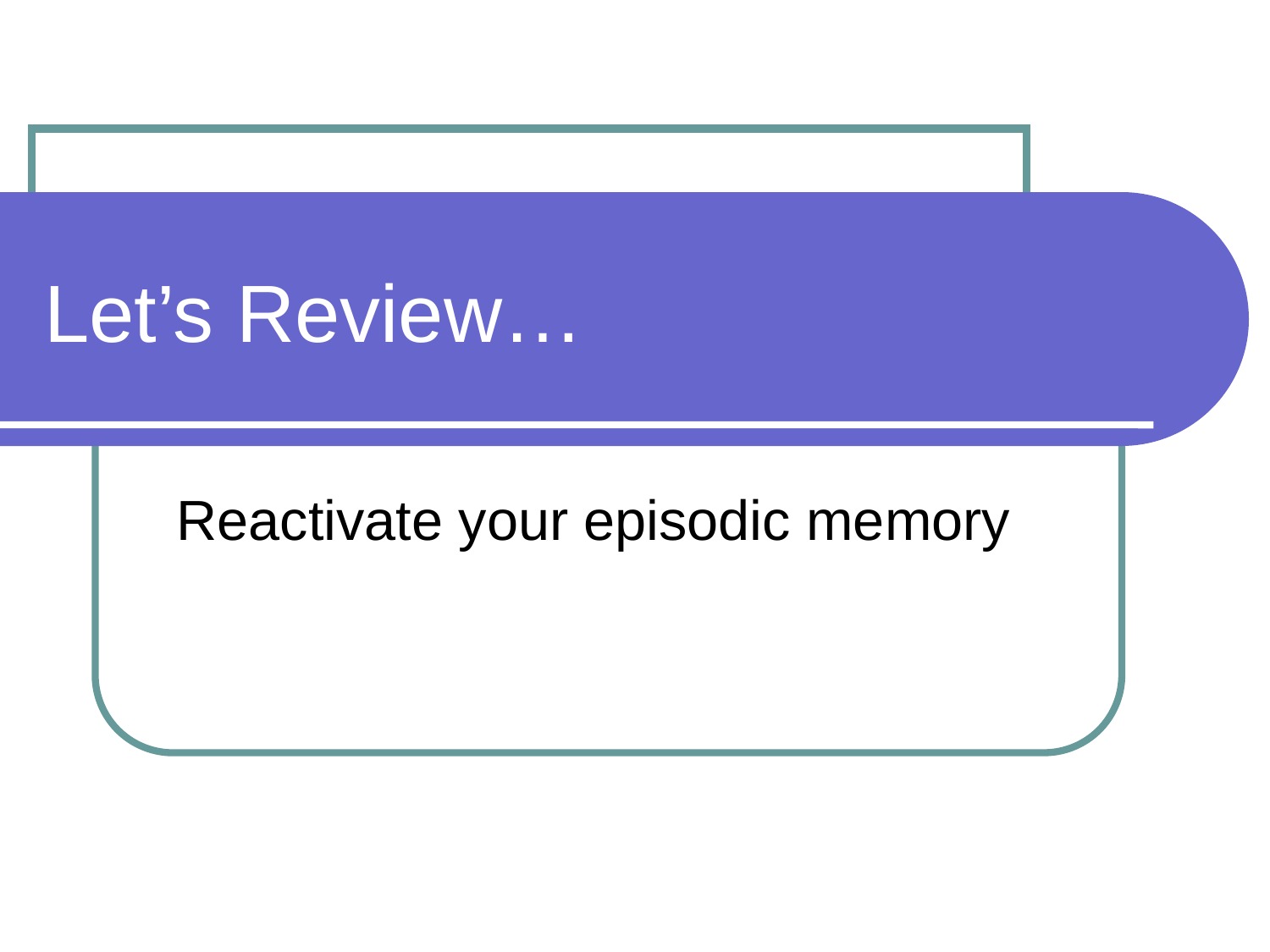

# Let’s Review…
 Reactivate your episodic memory